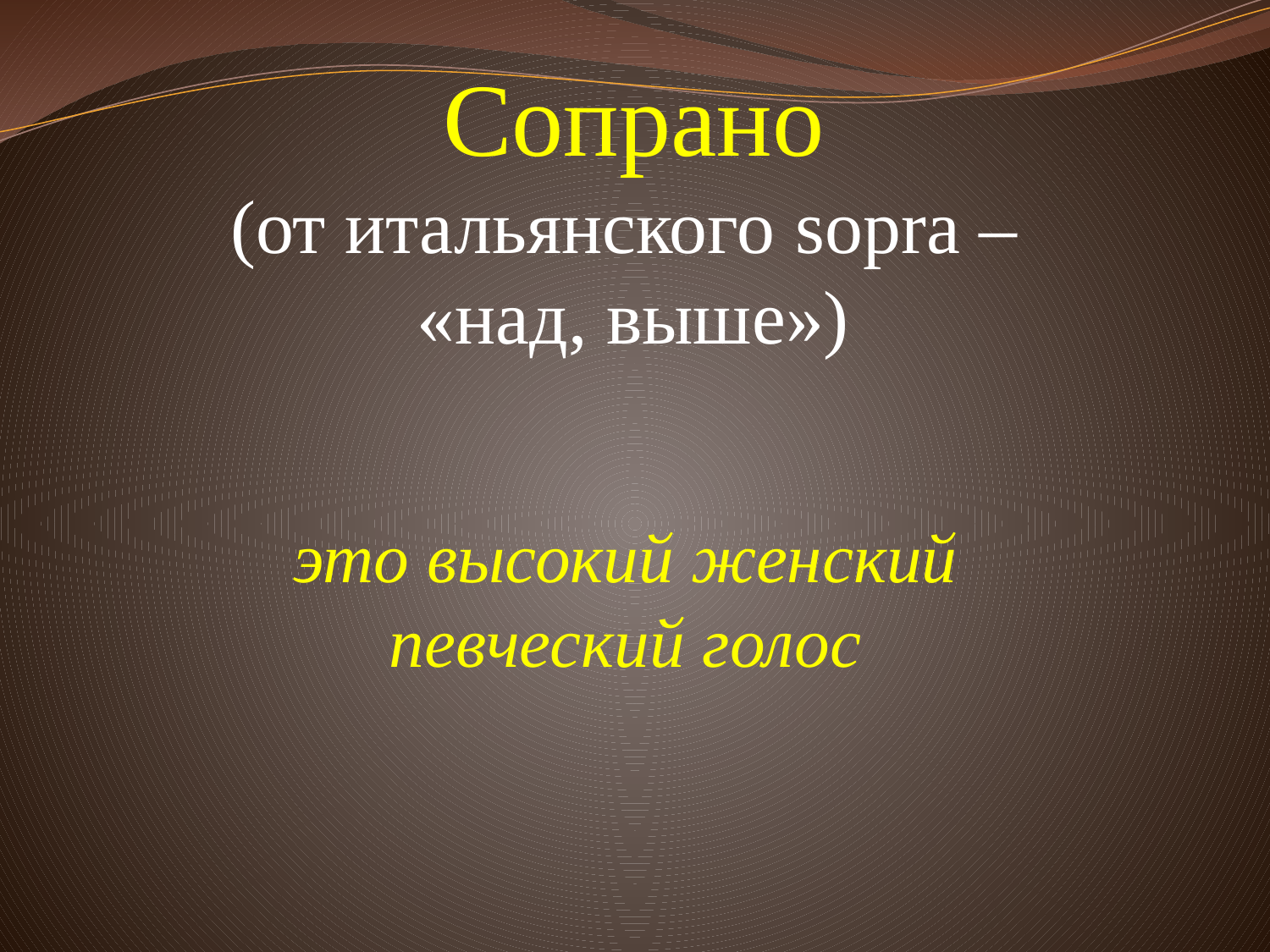

# Сопрано (от итальянского sopra – «над, выше»)
это высокий женский певческий голос